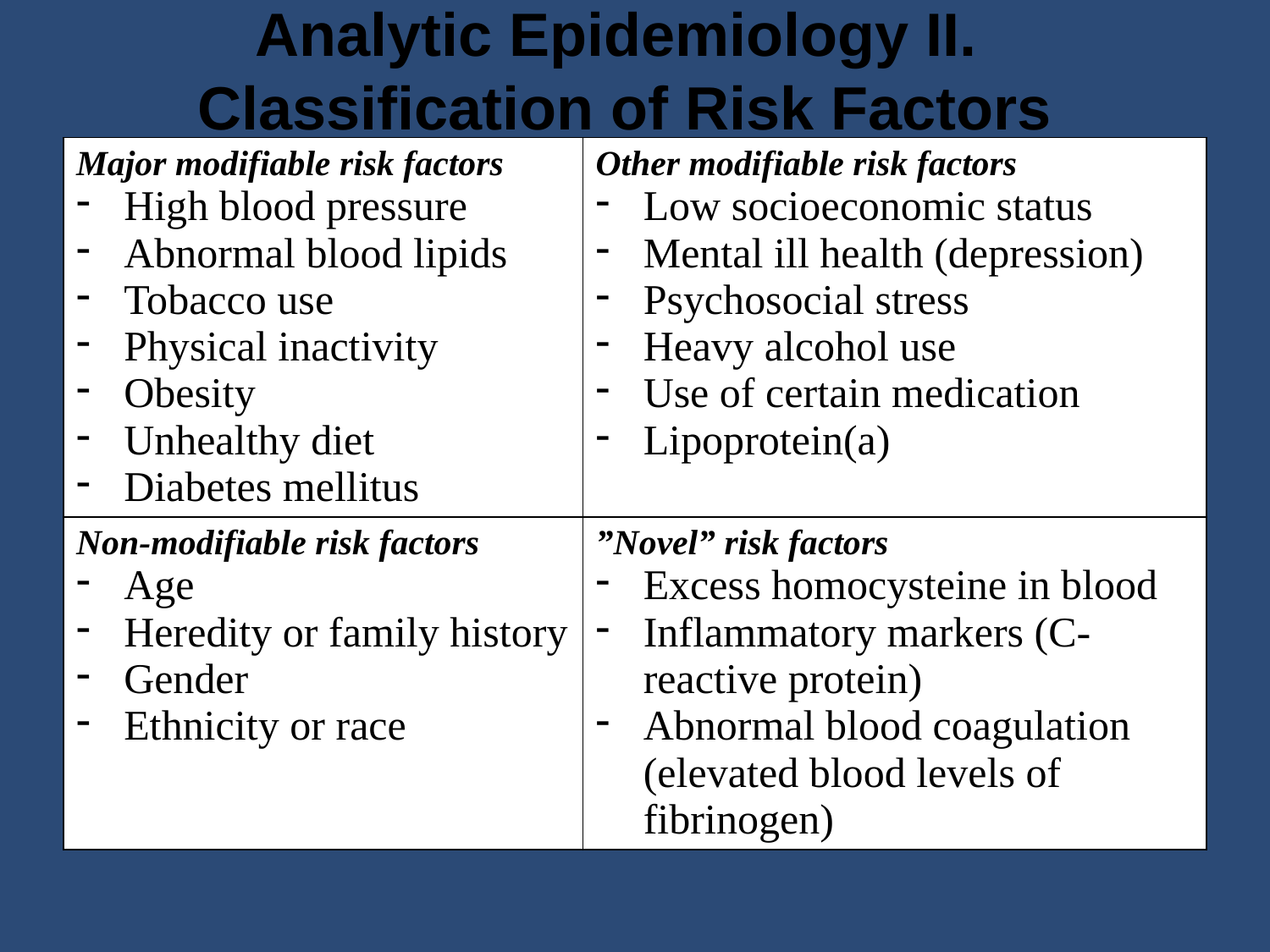

# Analytic Epidemiology II. Classification of Risk Factors
| Major modifiable risk factors High blood pressure Abnormal blood lipids Tobacco use Physical inactivity Obesity Unhealthy diet Diabetes mellitus | Other modifiable risk factors Low socioeconomic status Mental ill health (depression) Psychosocial stress Heavy alcohol use Use of certain medication Lipoprotein(a) |
| --- | --- |
| Non-modifiable risk factors Age Heredity or family history Gender Ethnicity or race | ”Novel” risk factors Excess homocysteine in blood Inflammatory markers (C-reactive protein) Abnormal blood coagulation (elevated blood levels of fibrinogen) |